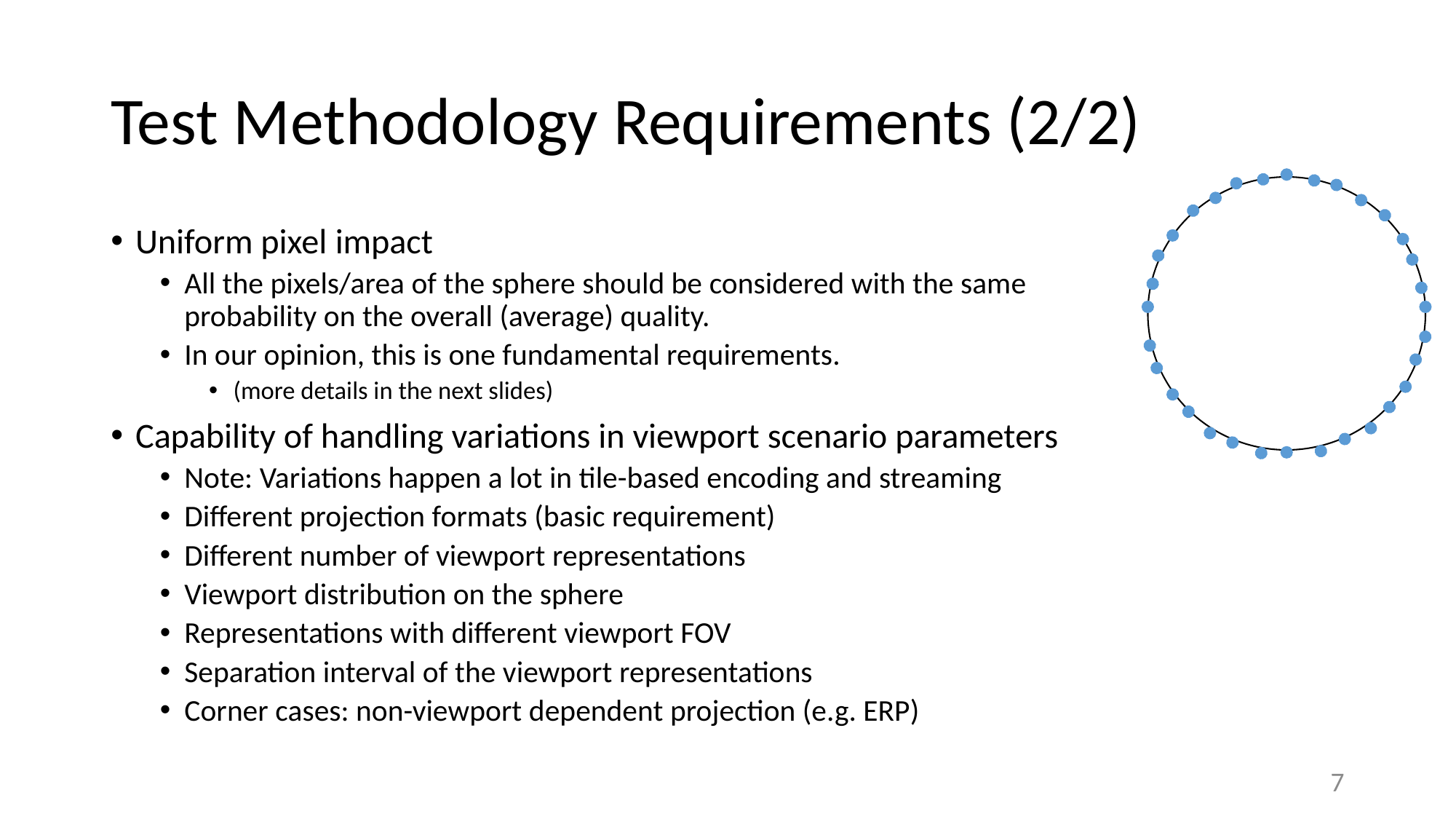

# Test Methodology Requirements (2/2)

Uniform pixel impact
All the pixels/area of the sphere should be considered with the same probability on the overall (average) quality.
In our opinion, this is one fundamental requirements.
(more details in the next slides)
Capability of handling variations in viewport scenario parameters
Note: Variations happen a lot in tile-based encoding and streaming
Different projection formats (basic requirement)
Different number of viewport representations
Viewport distribution on the sphere
Representations with different viewport FOV
Separation interval of the viewport representations
Corner cases: non-viewport dependent projection (e.g. ERP)

7